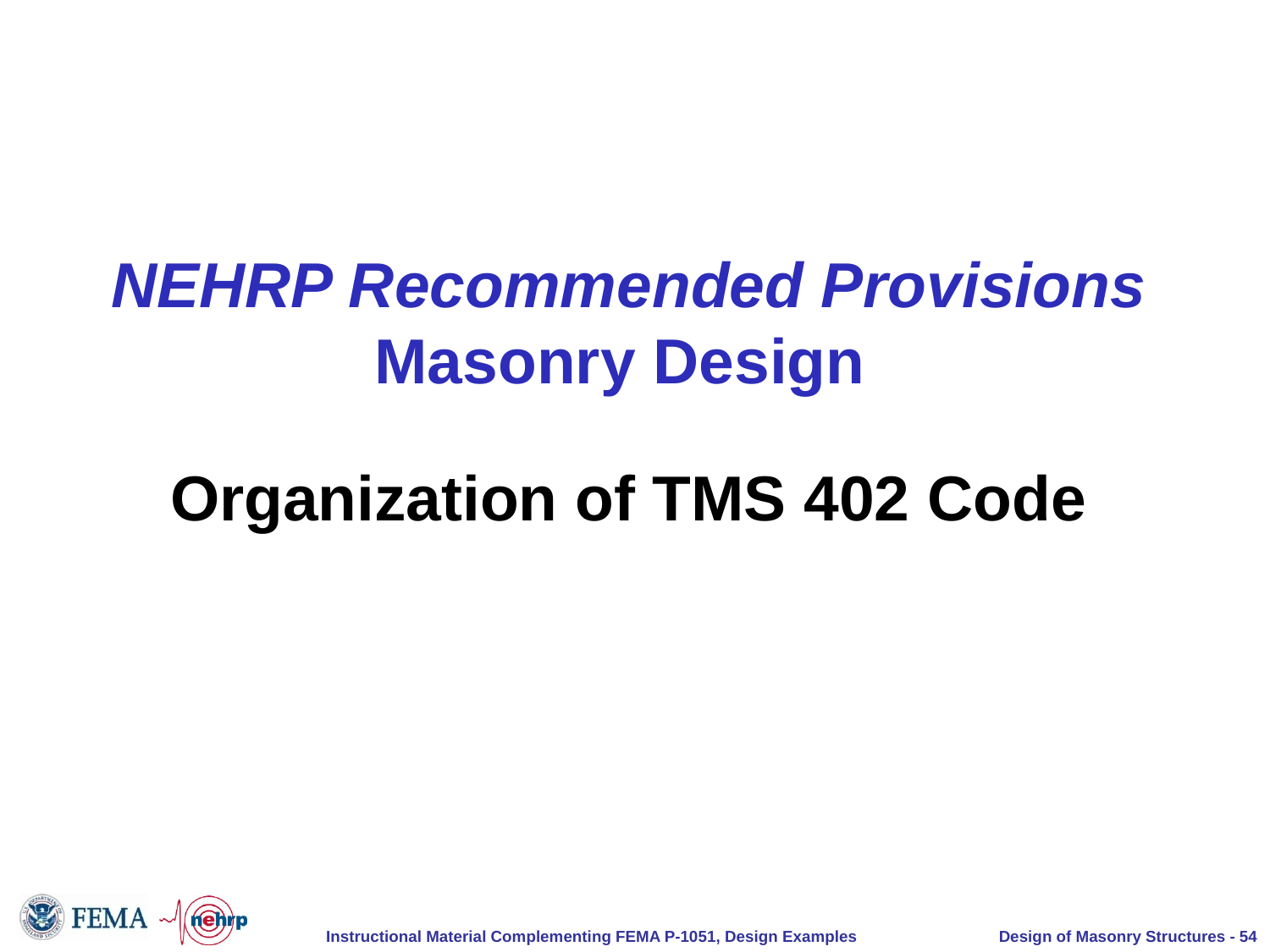

# NEHRP Recommended Provisions Masonry Design
Organization of TMS 402 Code
Design of Masonry Structures - 54
Instructional Material Complementing FEMA P-1051, Design Examples